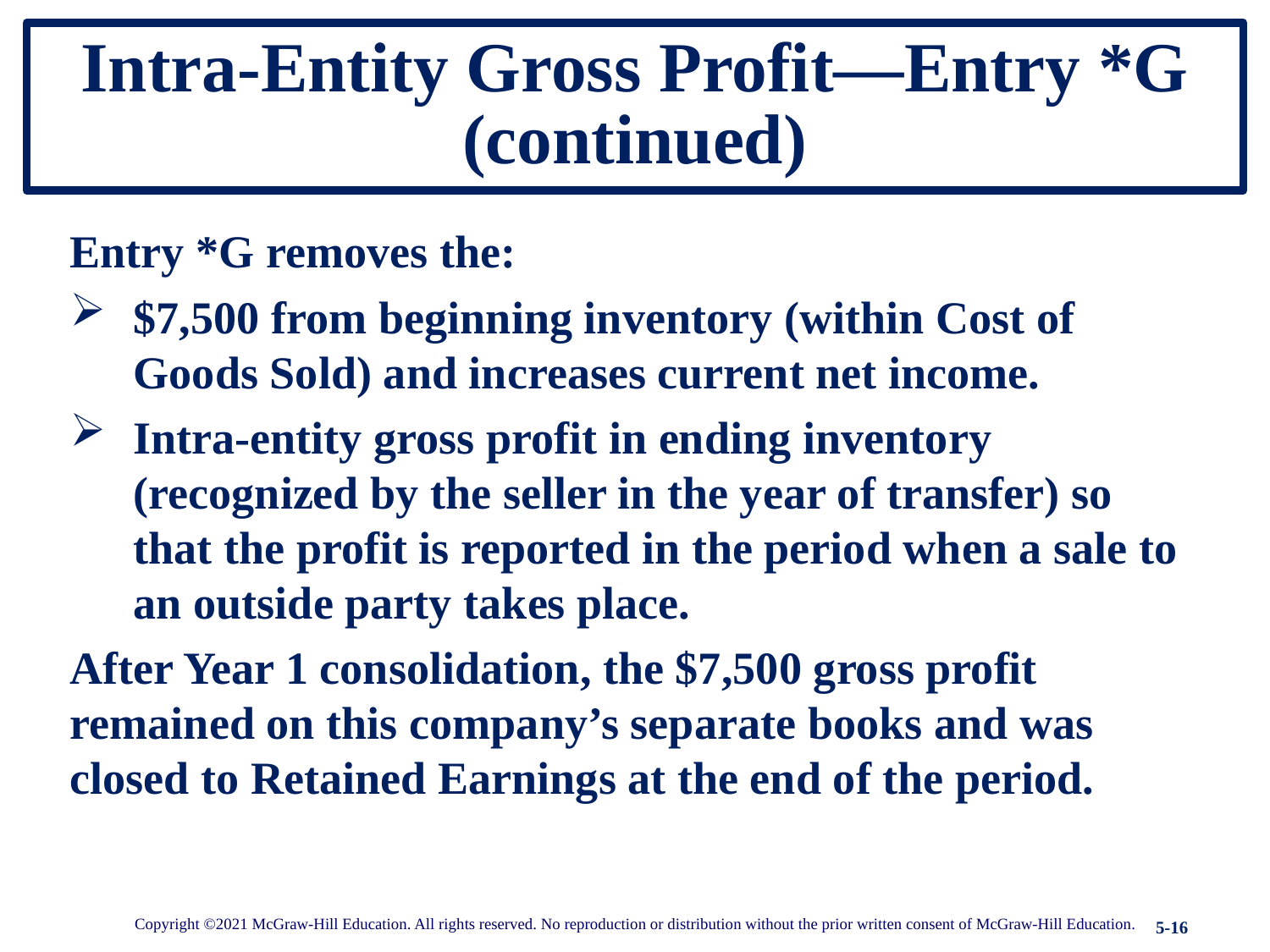

# Intra-Entity Gross Profit—Entry *G (continued)
Entry *G removes the:
$7,500 from beginning inventory (within Cost of Goods Sold) and increases current net income.
Intra-entity gross profit in ending inventory (recognized by the seller in the year of transfer) so that the profit is reported in the period when a sale to an outside party takes place.
After Year 1 consolidation, the $7,500 gross profit remained on this company’s separate books and was closed to Retained Earnings at the end of the period.
Copyright ©2021 McGraw-Hill Education. All rights reserved. No reproduction or distribution without the prior written consent of McGraw-Hill Education.
5-16